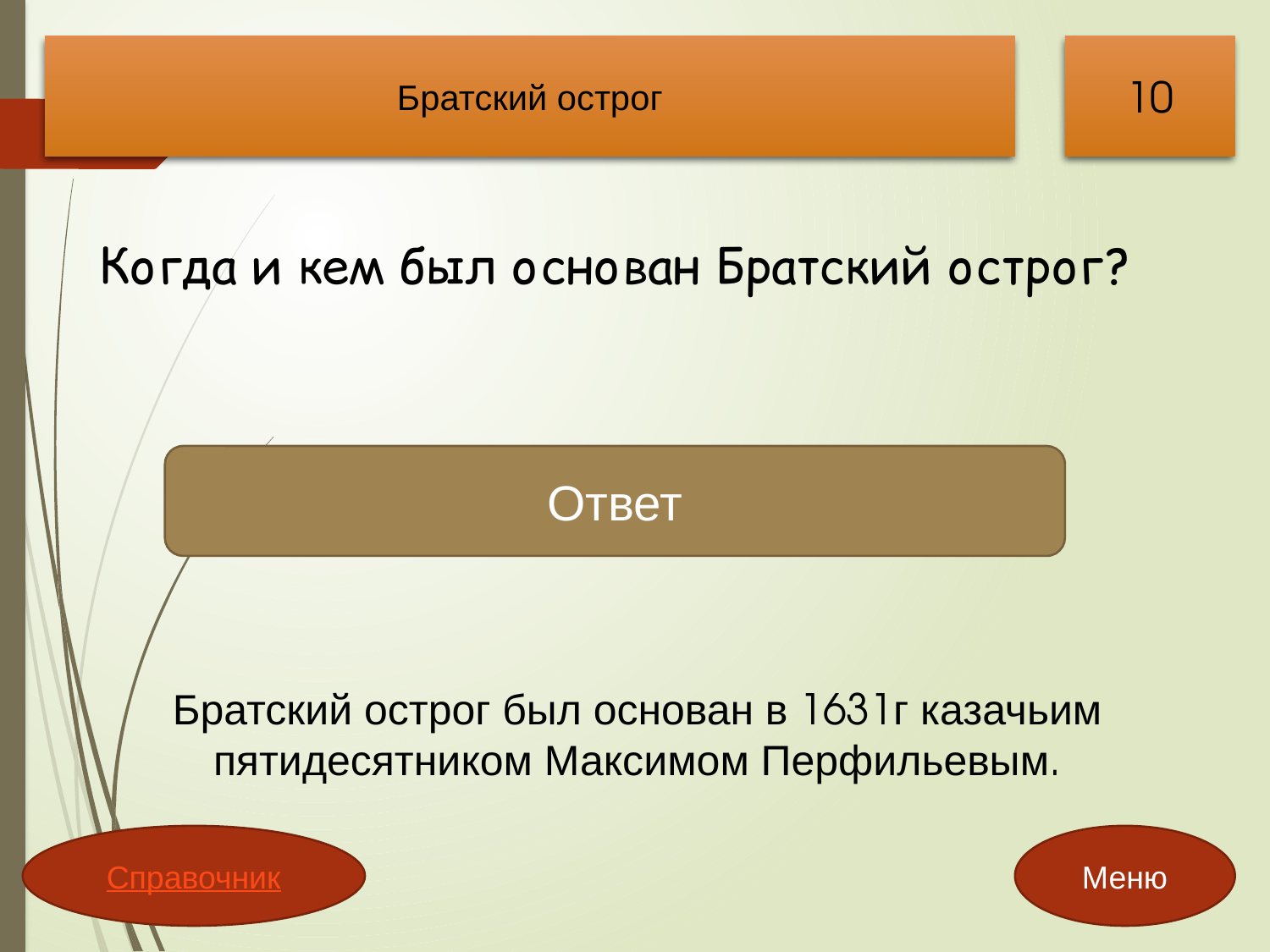

Братский острог
10
Когда и кем был основан Братский острог?
Ответ
Братский острог был основан в 1631г казачьим пятидесятником Максимом Перфильевым.
Справочник
Меню